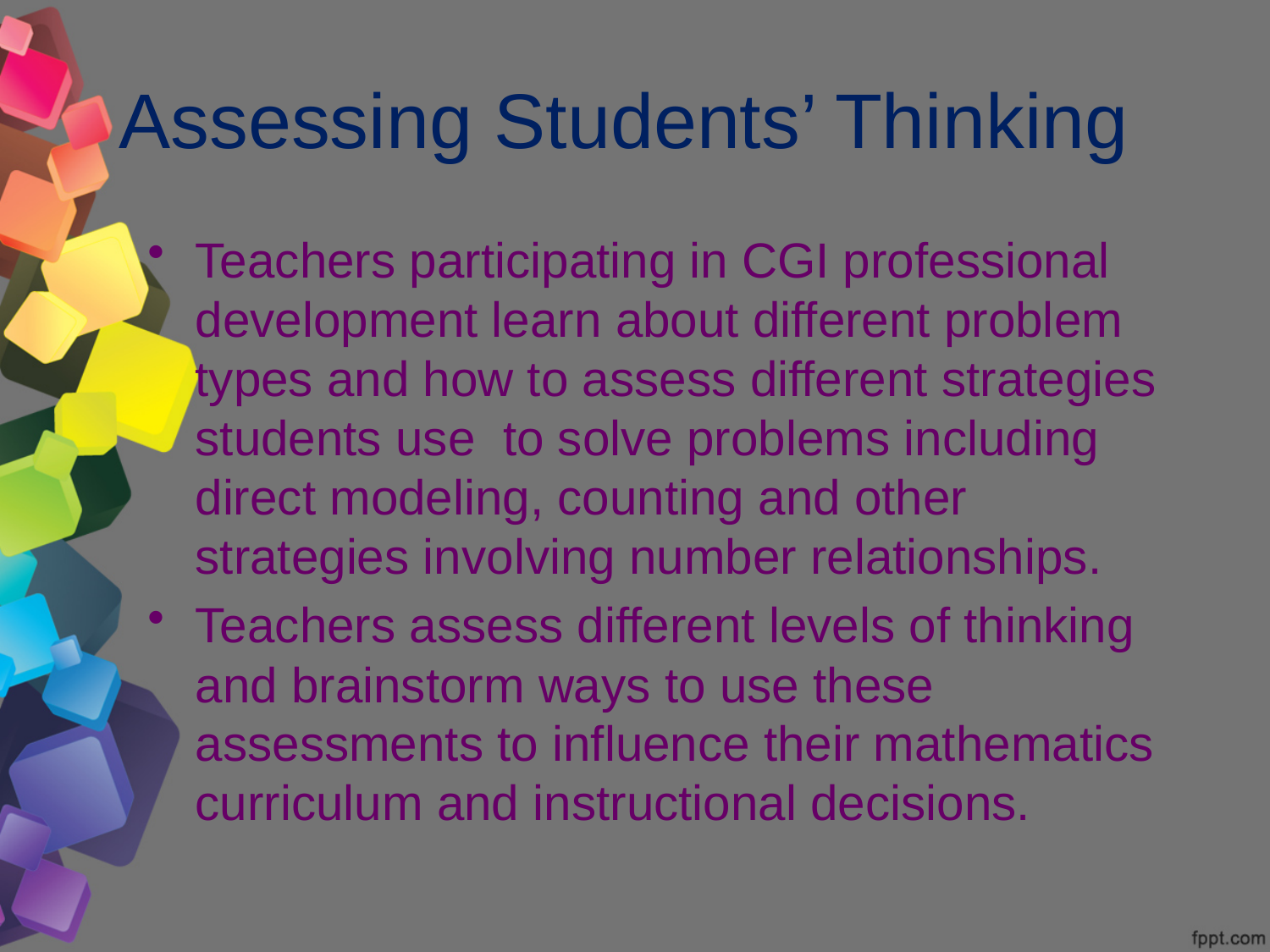

# Assessing Students’ Thinking
Teachers participating in CGI professional development learn about different problem types and how to assess different strategies students use  to solve problems including direct modeling, counting and other strategies involving number relationships.
Teachers assess different levels of thinking and brainstorm ways to use these assessments to influence their mathematics curriculum and instructional decisions.